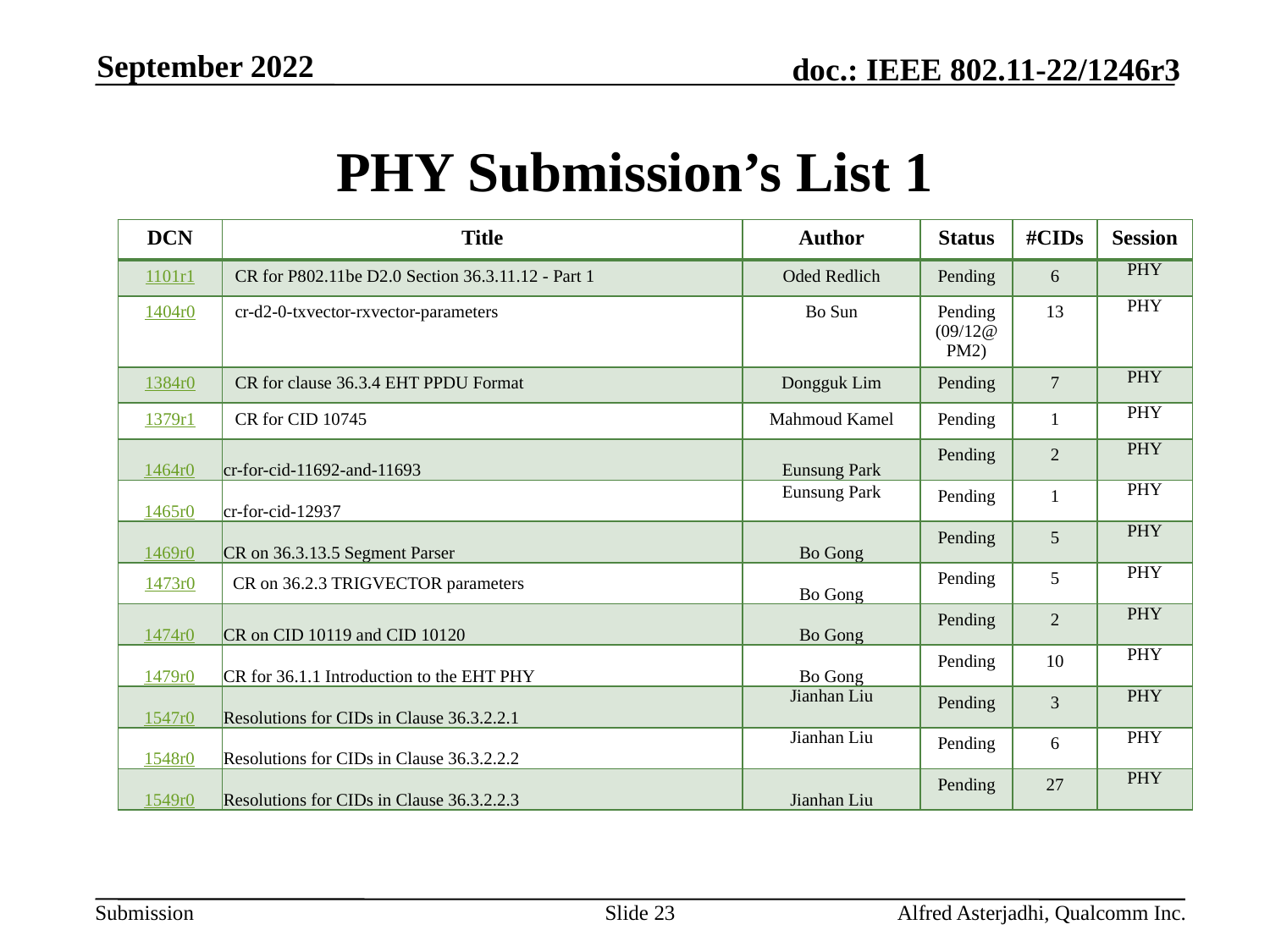

September 2022
# PHY Submission’s List 1
| DCN | Title | Author | Status | #CIDs | Session |
| --- | --- | --- | --- | --- | --- |
| 1101r1 | CR for P802.11be D2.0 Section 36.3.11.12 - Part 1 | Oded Redlich | Pending | 6 | PHY |
| 1404r0 | cr-d2-0-txvector-rxvector-parameters | Bo Sun | Pending (09/12@PM2) | 13 | PHY |
| 1384r0 | CR for clause 36.3.4 EHT PPDU Format | Dongguk Lim | Pending | 7 | PHY |
| 1379r1 | CR for CID 10745 | Mahmoud Kamel | Pending | 1 | PHY |
| 1464r0 | cr-for-cid-11692-and-11693 | Eunsung Park | Pending | 2 | PHY |
| 1465r0 | cr-for-cid-12937 | Eunsung Park | Pending | 1 | PHY |
| 1469r0 | CR on 36.3.13.5 Segment Parser | Bo Gong | Pending | 5 | PHY |
| 1473r0 | CR on 36.2.3 TRIGVECTOR parameters | Bo Gong | Pending | 5 | PHY |
| 1474r0 | CR on CID 10119 and CID 10120 | Bo Gong | Pending | 2 | PHY |
| 1479r0 | CR for 36.1.1 Introduction to the EHT PHY | Bo Gong | Pending | 10 | PHY |
| 1547r0 | Resolutions for CIDs in Clause 36.3.2.2.1 | Jianhan Liu | Pending | 3 | PHY |
| 1548r0 | Resolutions for CIDs in Clause 36.3.2.2.2 | Jianhan Liu | Pending | 6 | PHY |
| 1549r0 | Resolutions for CIDs in Clause 36.3.2.2.3 | Jianhan Liu | Pending | 27 | PHY |
Slide 23
Alfred Asterjadhi, Qualcomm Inc.